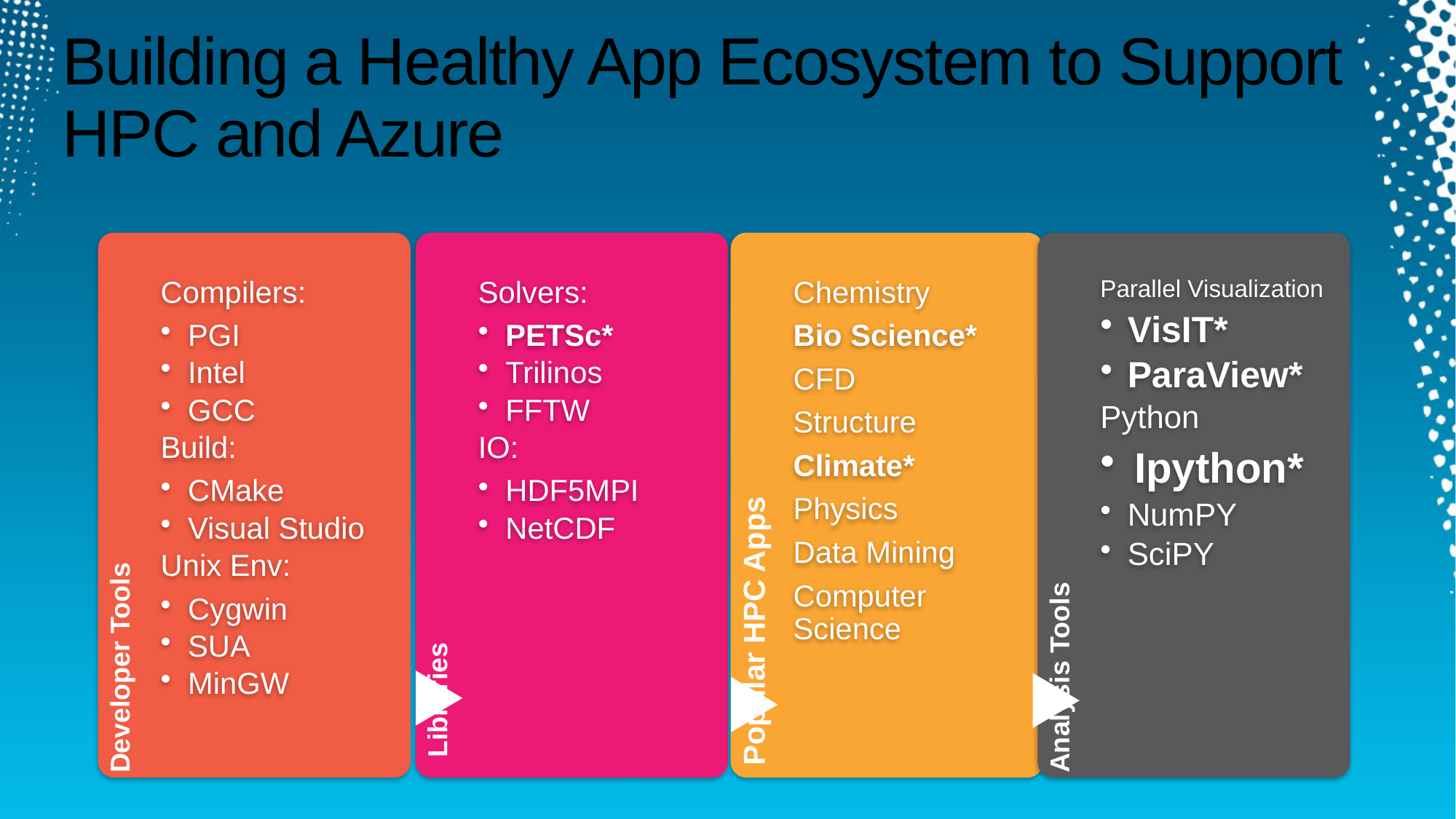

# Building a Healthy App Ecosystem to Support HPC and Azure

Developer Tools

Compilers:
PGI
Intel
GCC
Build:
CMake
Visual Studio
Unix Env:
Cygwin
SUA
MinGW
  Libraries

Solvers:
PETSc*
Trilinos
FFTW
IO:
HDF5MPI
NetCDF
 Popular HPC Apps

Chemistry
Bio Science*
CFD
Structure
Climate*
Physics
Data Mining
Computer Science

Analysis Tools

Parallel Visualization
VisIT*
ParaView*
Python
Ipython*
NumPY
SciPY